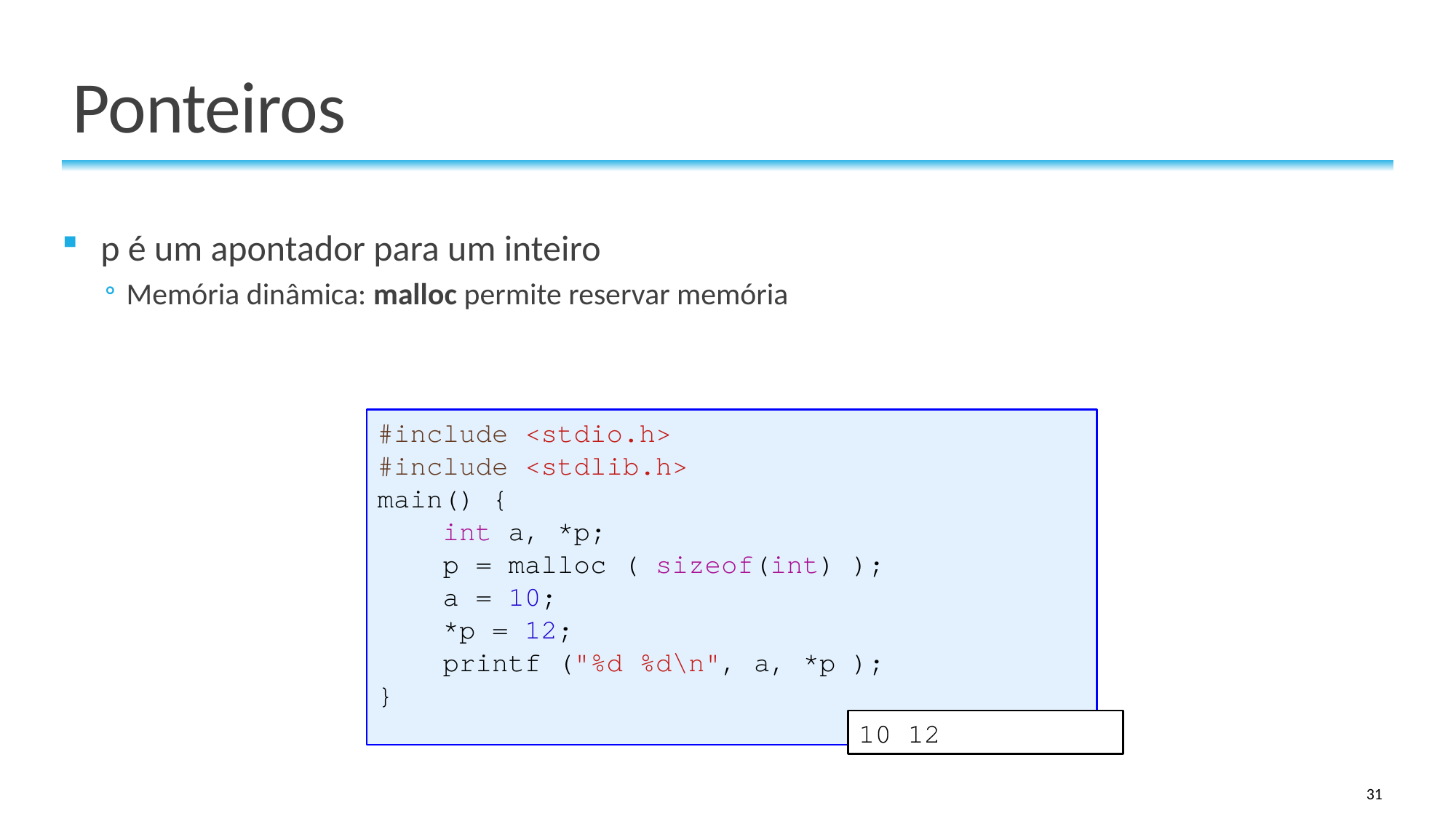

# Ponteiros
p é um apontador para um inteiro
Memória dinâmica: malloc permite reservar memória
#include <stdio.h>
#include <stdlib.h>
main() {
    int a, *p;
    p = malloc ( sizeof(int) );
    a = 10;
    *p = 12;
    printf ("%d %d\n", a, *p );
}
10 12
31